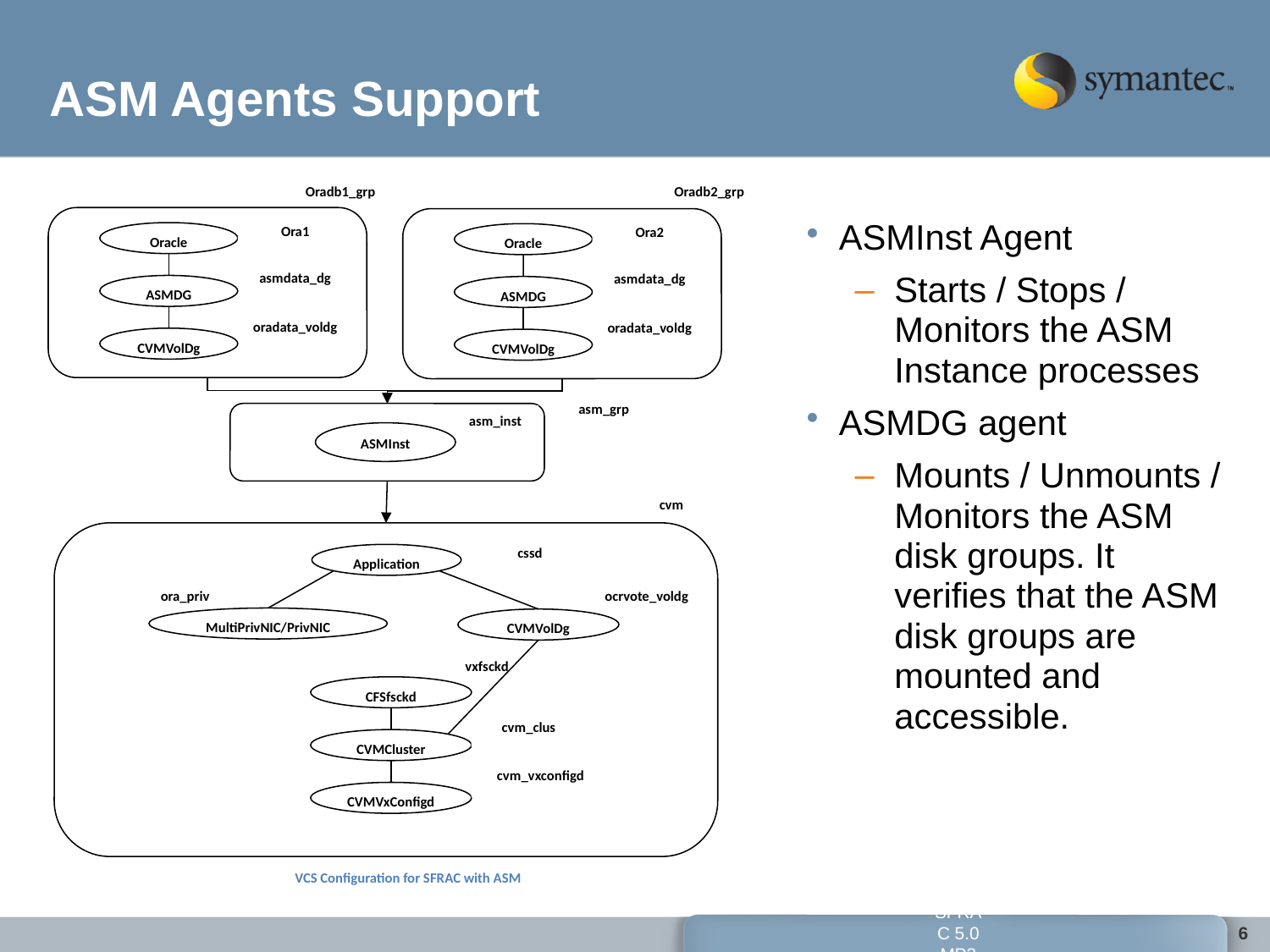

# ASM Agents Support

Oradb1_grp
Oradb2_grp

Ora1
Ora2
Oracle
Oracle
asmdata_dg
asmdata_dg
ASMDG
ASMDG
oradata_voldg
oradata_voldg
CVMVolDg
CVMVolDg
asm_grp

asm_inst
ASMInst
cvm

cssd
Application
ora_priv
ocrvote_voldg
MultiPrivNIC/PrivNIC
CVMVolDg
vxfsckd
CFSfsckd
cvm_clus
CVMCluster
cvm_vxconfigd
CVMVxConfigd
VCS Configuration for SFRAC with ASM
ASMInst Agent
Starts / Stops / Monitors the ASM Instance processes
ASMDG agent
Mounts / Unmounts / Monitors the ASM disk groups. It verifies that the ASM disk groups are mounted and accessible.

SFRAC 5.0 MP3
6